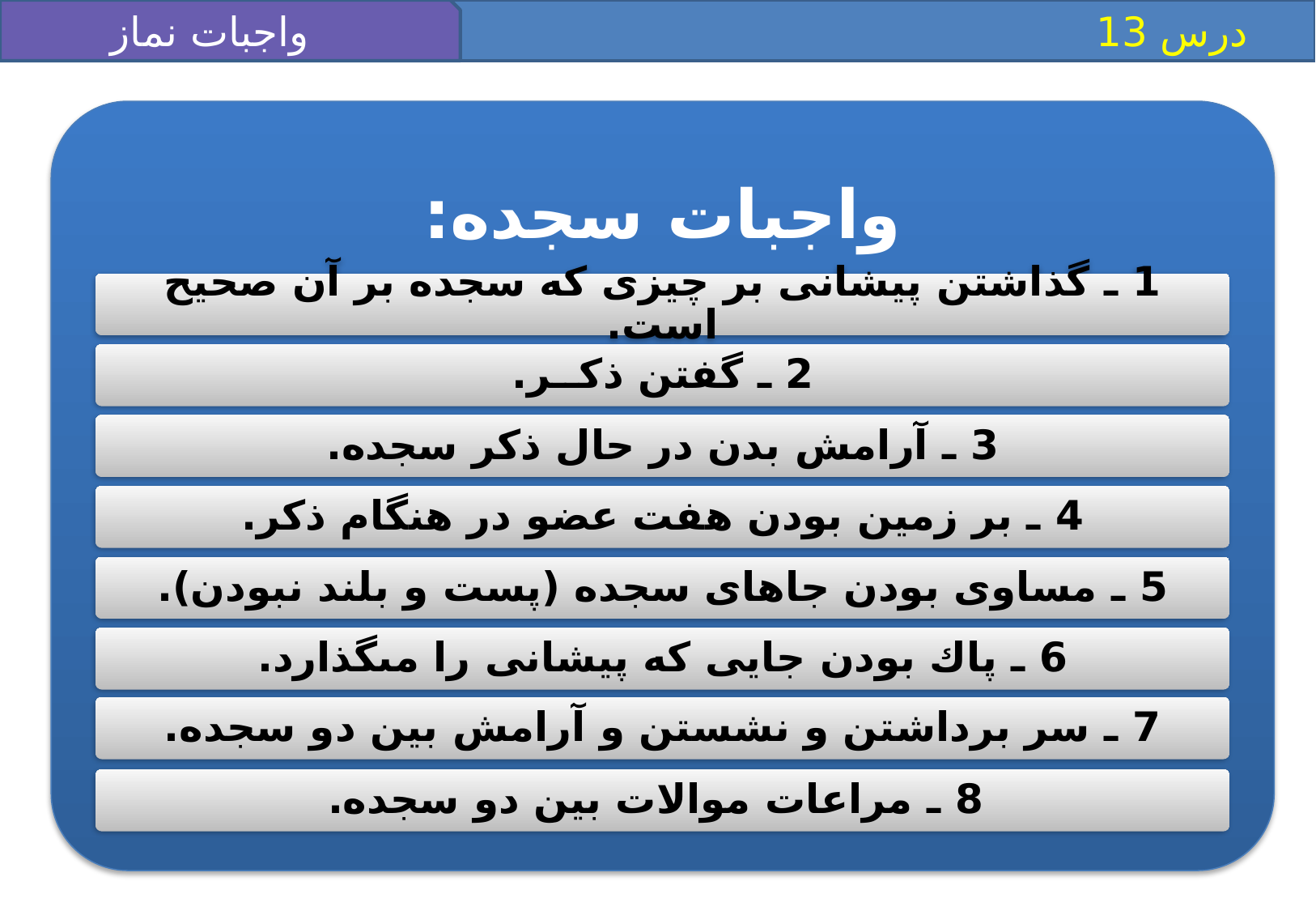

واجبات نماز 3
 درس 13
واجبات سجده:
1 ـ گذاشتن پيشانى بر چيزى كه سجده بر آن صحيح است.
2 ـ گفتن ذكــر.
3 ـ آرامش بدن در حال ذكر سجده.
4 ـ بر زمين بودن هفت عضو در هنگام ذكر.
5 ـ مساوى بودن جاهاى سجده (پست و بلند نبودن).
6 ـ پاك بودن جايى كه پيشانى را مى‏گذارد.
7 ـ سر برداشتن و نشستن و آرامش بين دو سجده.
 8 ـ مراعات موالات بين دو سجده.